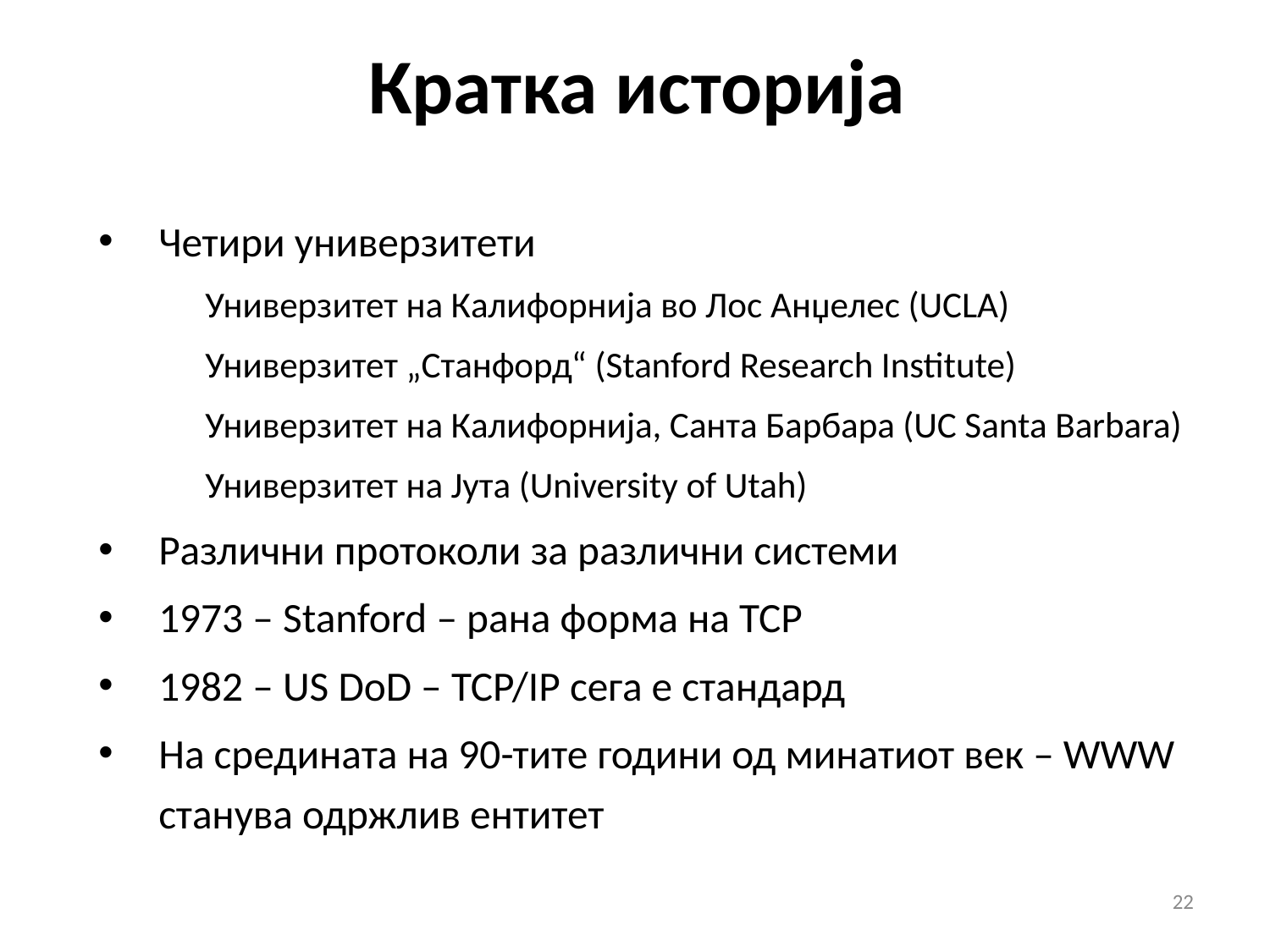

# Кратка историја
Четири универзитети
Универзитет на Калифорнија во Лос Анџелес (UCLA)
Универзитет „Станфорд“ (Stanford Research Institute)
Универзитет на Калифорнија, Санта Барбара (UC Santa Barbara)
Универзитет на Јута (University of Utah)
Различни протоколи за различни системи
1973 – Stanford – рана форма на TCP
1982 – US DoD – TCP/IP сега е стандард
На средината на 90-тите години од минатиот век – WWW станува одржлив ентитет
22